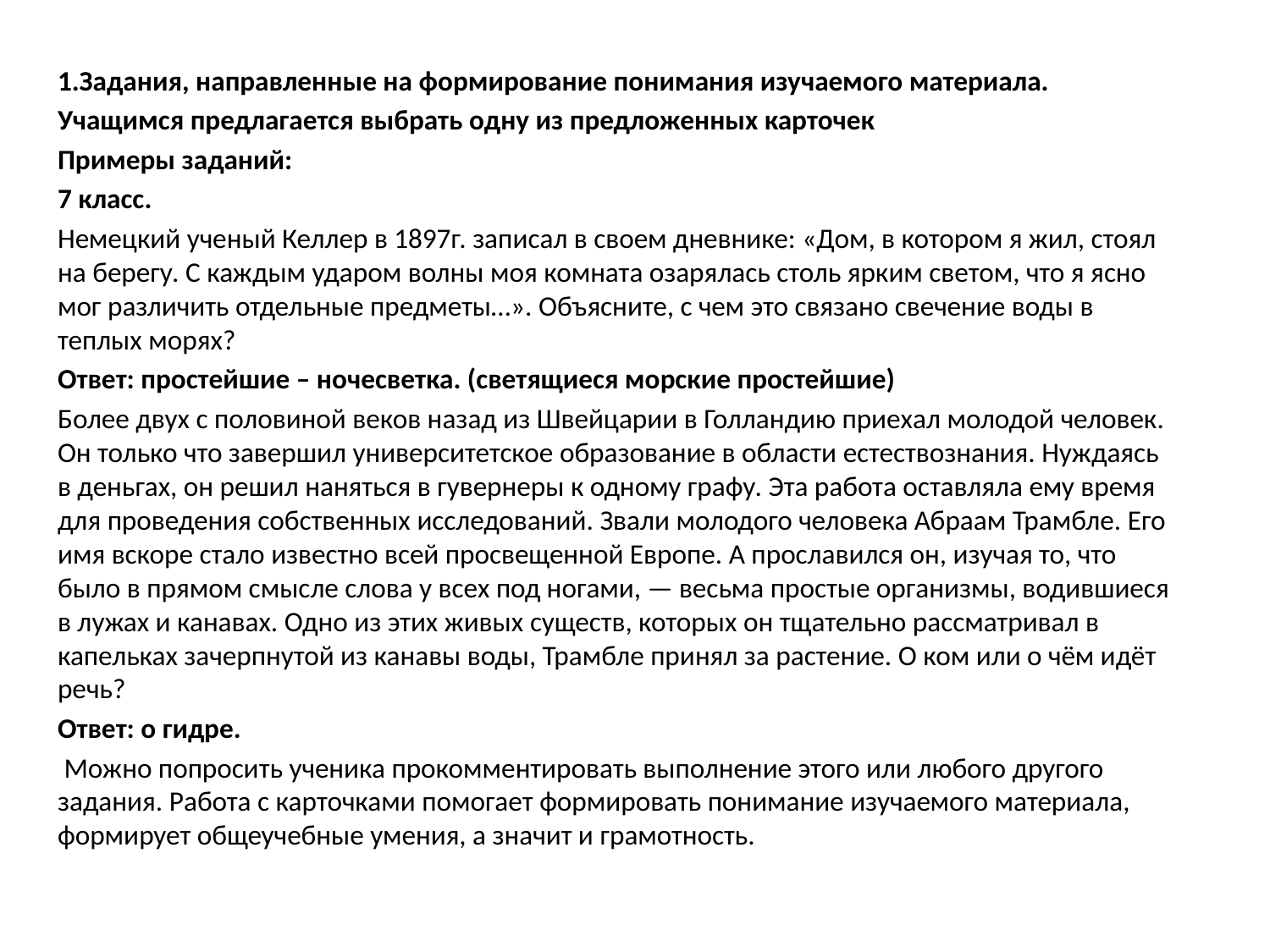

1.Задания, направленные на формирование понимания изучаемого материала.
Учащимся предлагается выбрать одну из предложенных карточек
Примеры заданий:
7 класс.
Немецкий ученый Келлер в 1897г. записал в своем дневнике: «Дом, в котором я жил, стоял на берегу. С каждым ударом волны моя комната озарялась столь ярким светом, что я ясно мог различить отдельные предметы…». Объясните, с чем это связано свечение воды в теплых морях?
Ответ: простейшие – ночесветка. (светящиеся морские простейшие)
Более двух с половиной веков назад из Швейцарии в Голландию приехал молодой человек. Он только что завершил университетское образование в области естествознания. Нуждаясь в деньгах, он решил наняться в гувернеры к одному графу. Эта работа оставляла ему время для проведения собственных исследований. Звали молодого человека Абраам Трамбле. Его имя вскоре стало известно всей просвещенной Европе. А прославился он, изучая то, что было в прямом смысле слова у всех под ногами, — весьма простые организмы, водившиеся в лужах и канавах. Одно из этих живых существ, которых он тщательно рассматривал в капельках зачерпнутой из канавы воды, Трамбле принял за растение. О ком или о чём идёт речь?
Ответ: о гидре.
 Можно попросить ученика прокомментировать выполнение этого или любого другого задания. Работа с карточками помогает формировать понимание изучаемого материала, формирует общеучебные умения, а значит и грамотность.